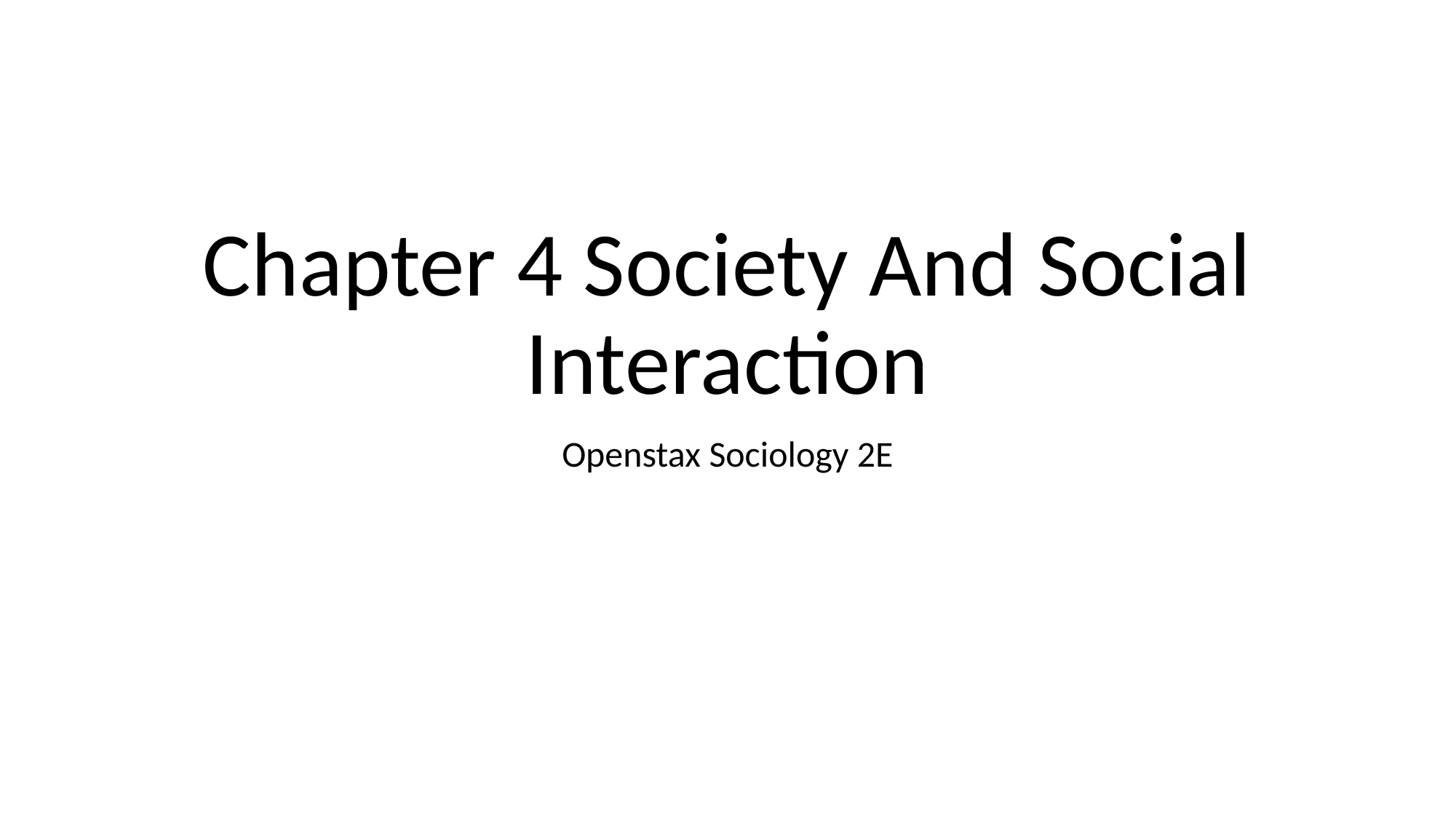

# Chapter 4 Society And Social Interaction
Openstax Sociology 2E